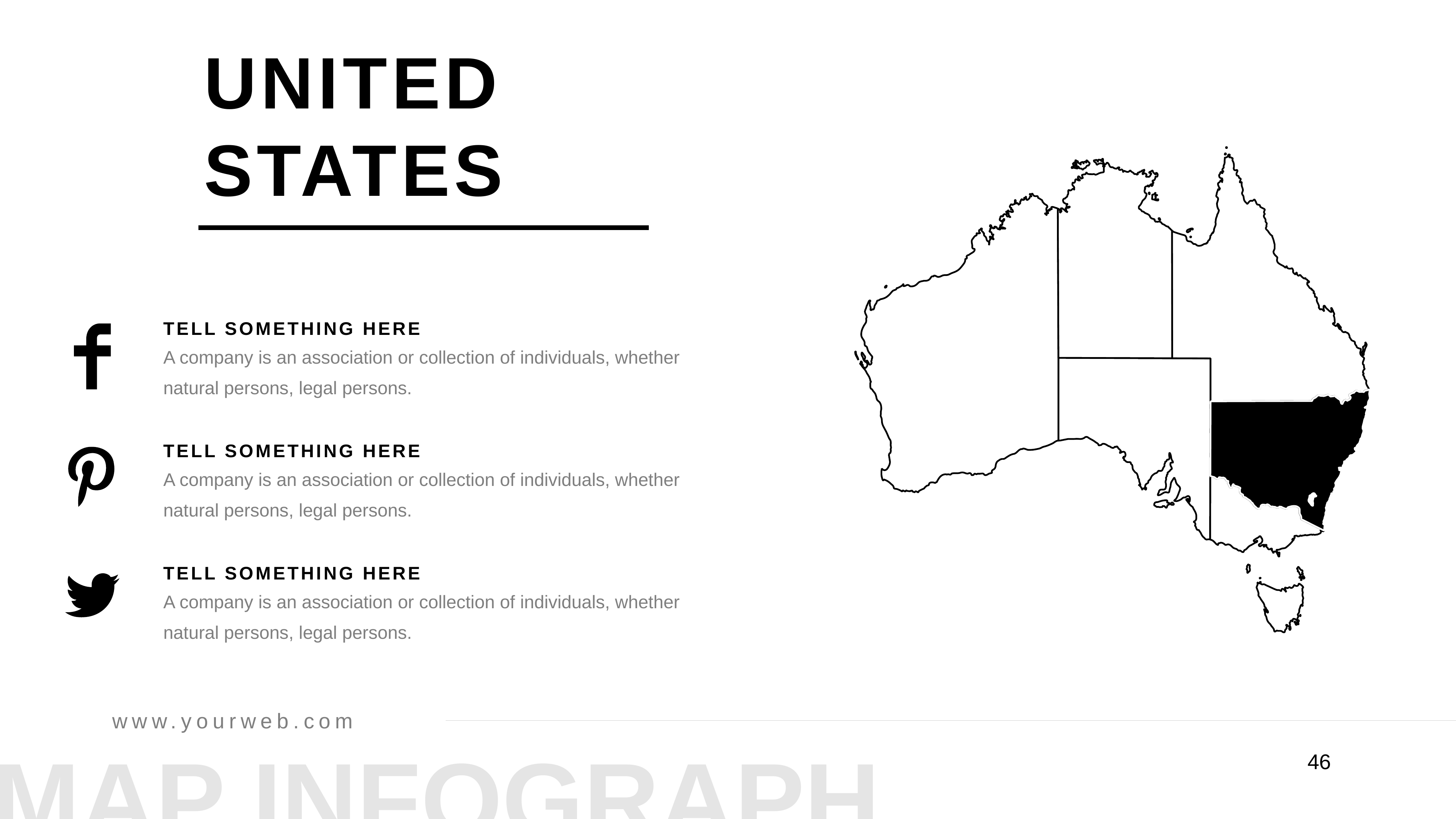

UNITED
STATES

TELL SOMETHING HERE
A company is an association or collection of individuals, whether natural persons, legal persons.

TELL SOMETHING HERE
A company is an association or collection of individuals, whether natural persons, legal persons.

TELL SOMETHING HERE
A company is an association or collection of individuals, whether natural persons, legal persons.

www.yourweb.com
MAP INFOGRAPH